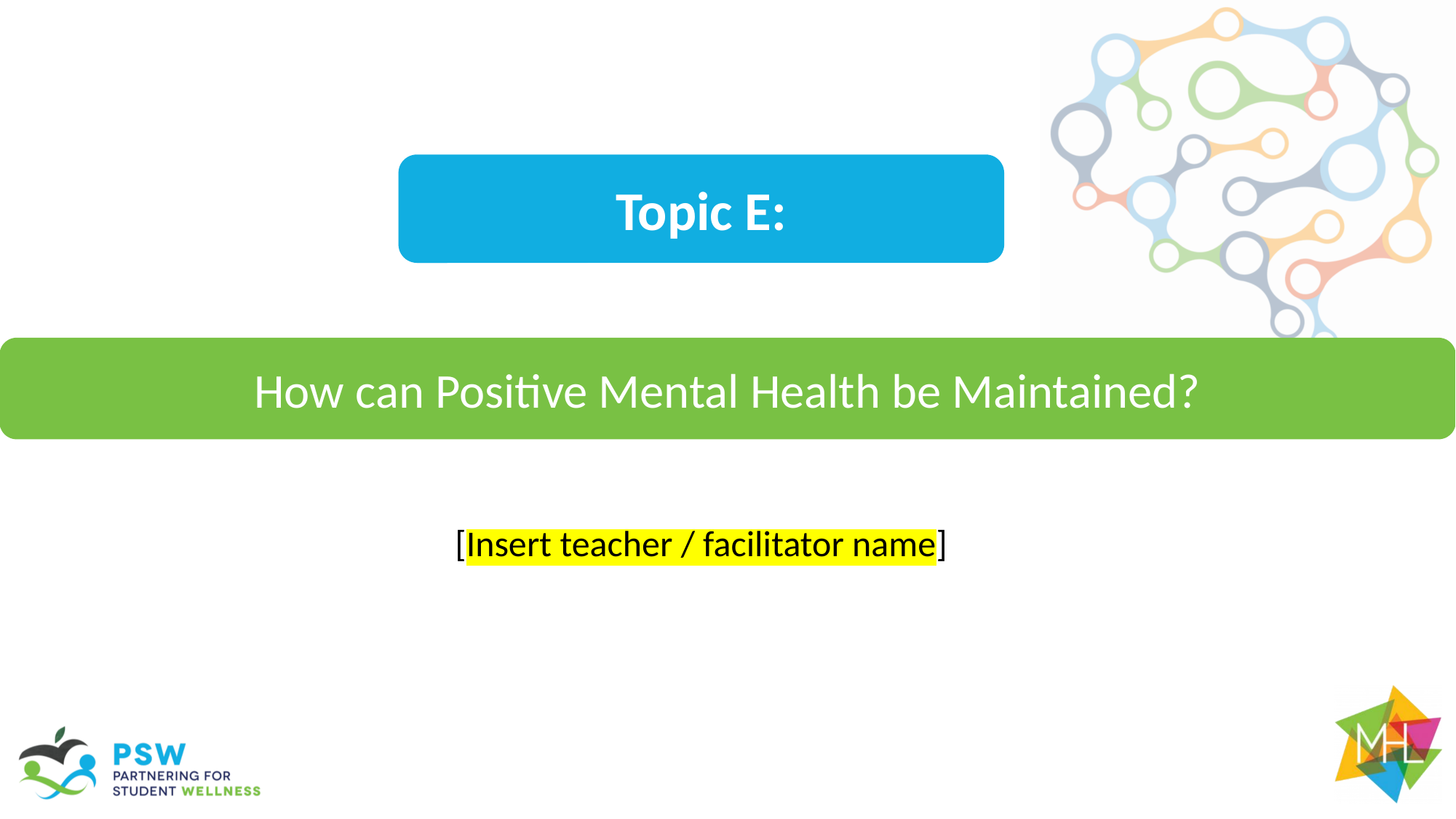

Topic E:
How can Positive Mental Health be Maintained?
[Insert teacher / facilitator name]